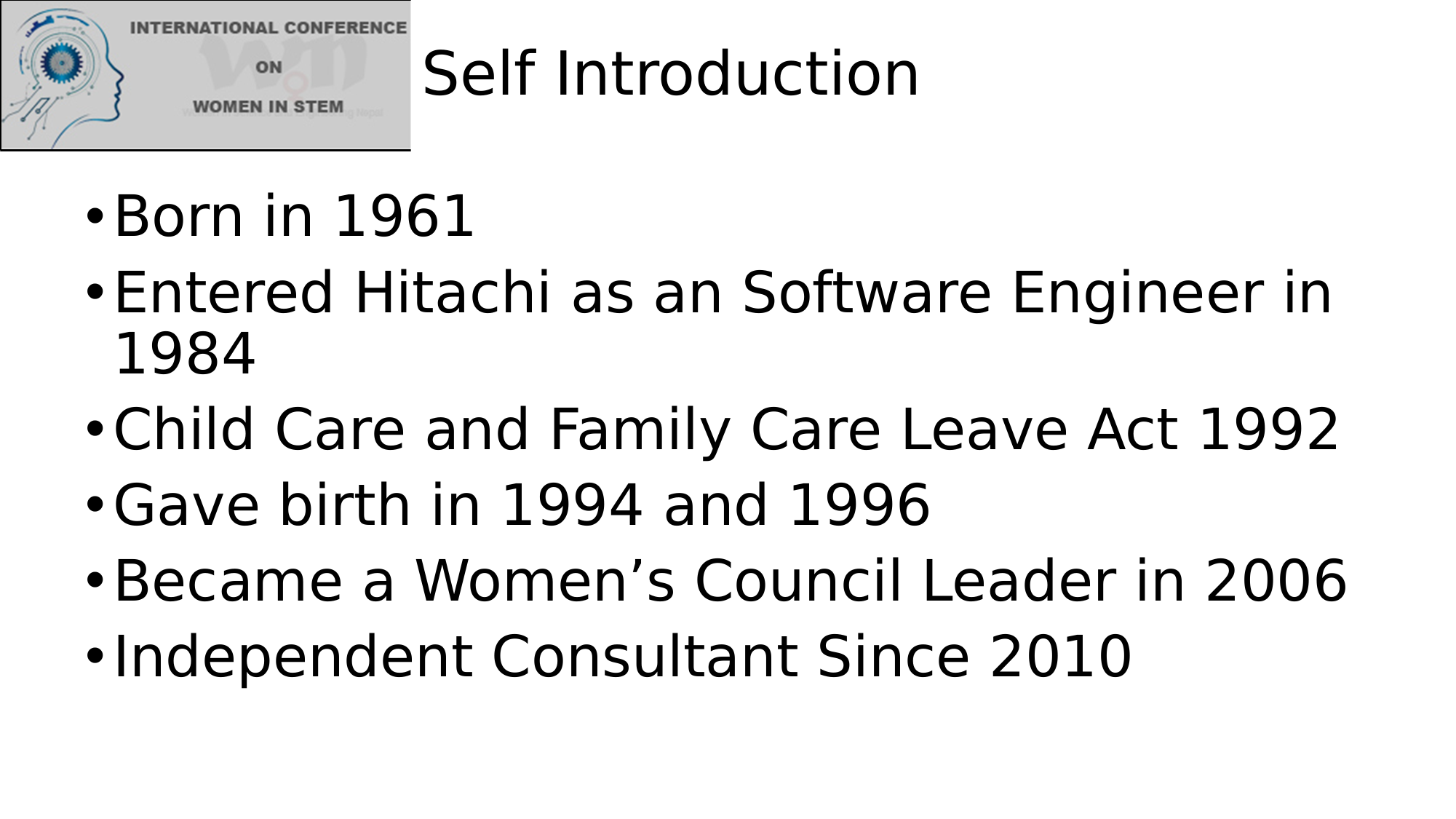

# Self Introduction
Born in 1961
Entered Hitachi as an Software Engineer in 1984
Child Care and Family Care Leave Act 1992
Gave birth in 1994 and 1996
Became a Women’s Council Leader in 2006
Independent Consultant Since 2010